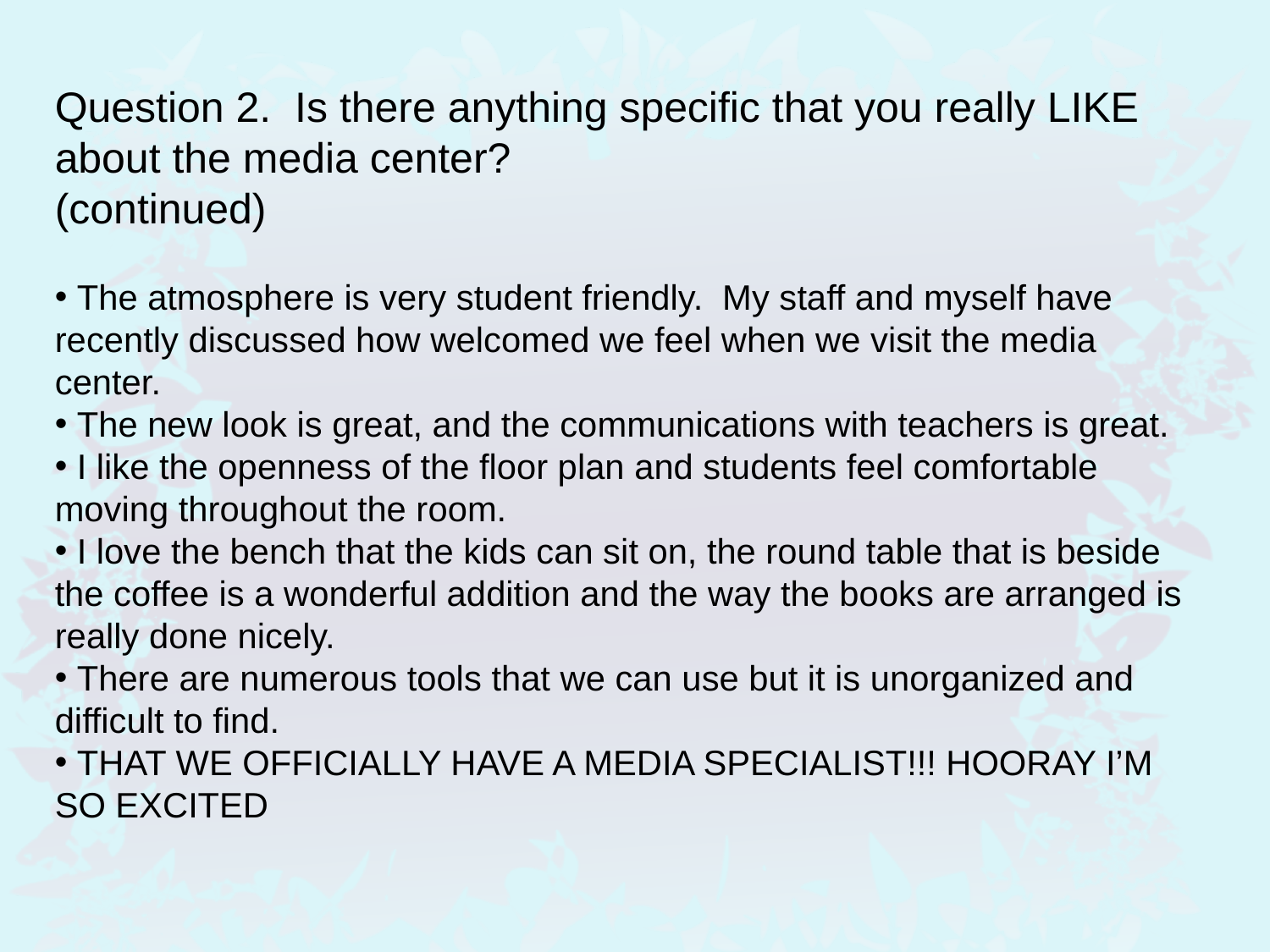

Question 2.  Is there anything specific that you really LIKE about the media center?
(continued)

 The atmosphere is very student friendly.  My staff and myself have recently discussed how welcomed we feel when we visit the media center.
 The new look is great, and the communications with teachers is great.
 I like the openness of the floor plan and students feel comfortable moving throughout the room.
 I love the bench that the kids can sit on, the round table that is beside the coffee is a wonderful addition and the way the books are arranged is really done nicely.
 There are numerous tools that we can use but it is unorganized and difficult to find.
 THAT WE OFFICIALLY HAVE A MEDIA SPECIALIST!!! HOORAY I’M SO EXCITED